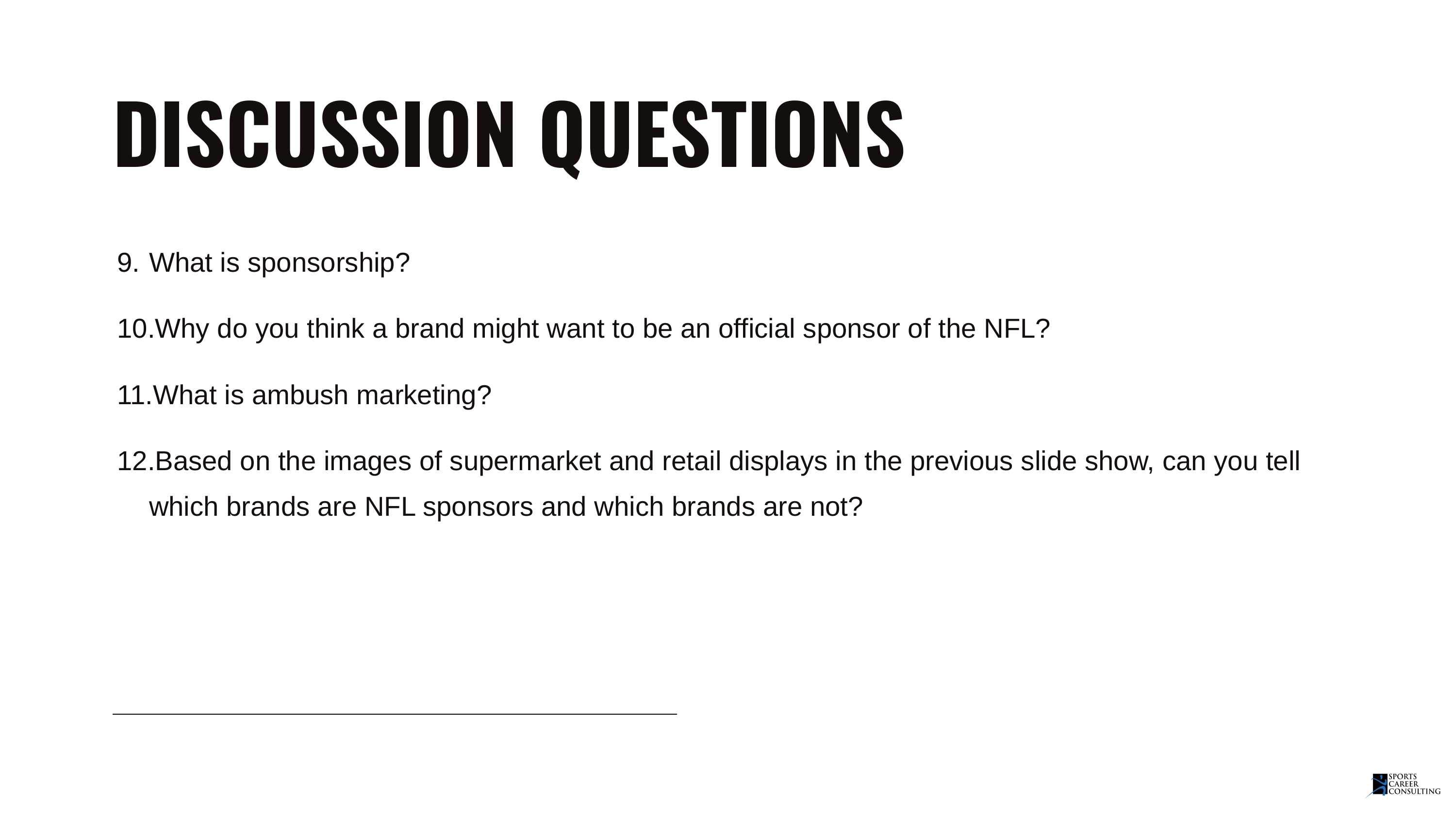

DISCUSSION QUESTIONS
What is sponsorship?
Why do you think a brand might want to be an official sponsor of the NFL?
What is ambush marketing?
Based on the images of supermarket and retail displays in the previous slide show, can you tell which brands are NFL sponsors and which brands are not?